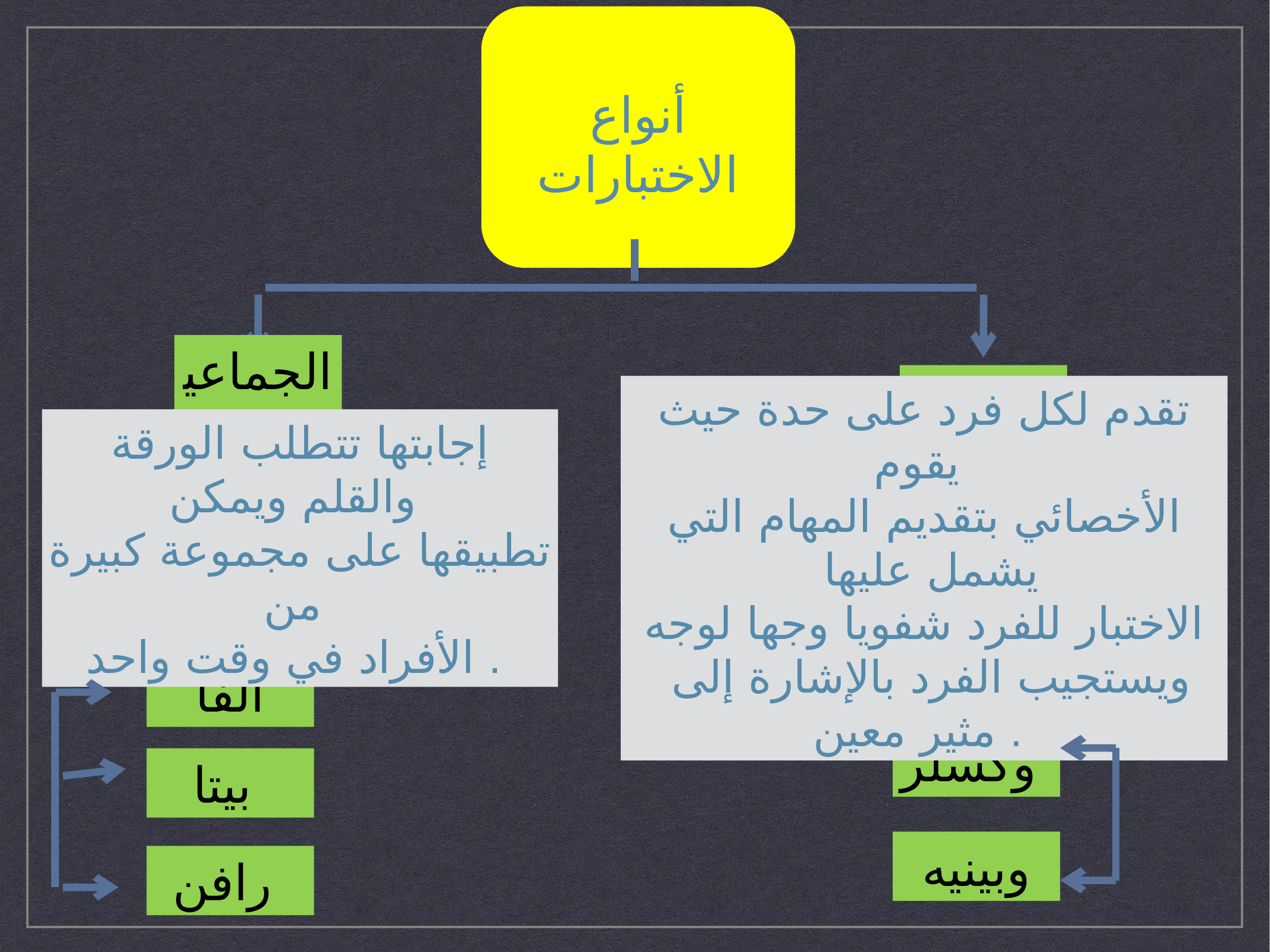

أنواع الاختبارات

الجماعية
تقدم لكل فرد على حدة حيث يقوم
الأخصائي بتقديم المهام التي يشمل عليها
الاختبار للفرد شفويا وجها لوجه ويستجيب الفرد بالإشارة إلى  مثير معين .
إجابتها تتطلب الورقة والقلم ويمكن
تطبيقها على مجموعة كبيرة من
الأفراد في وقت واحد .
ألفا
وكسلر
بيتا
وبينيه
رافن
الفردية